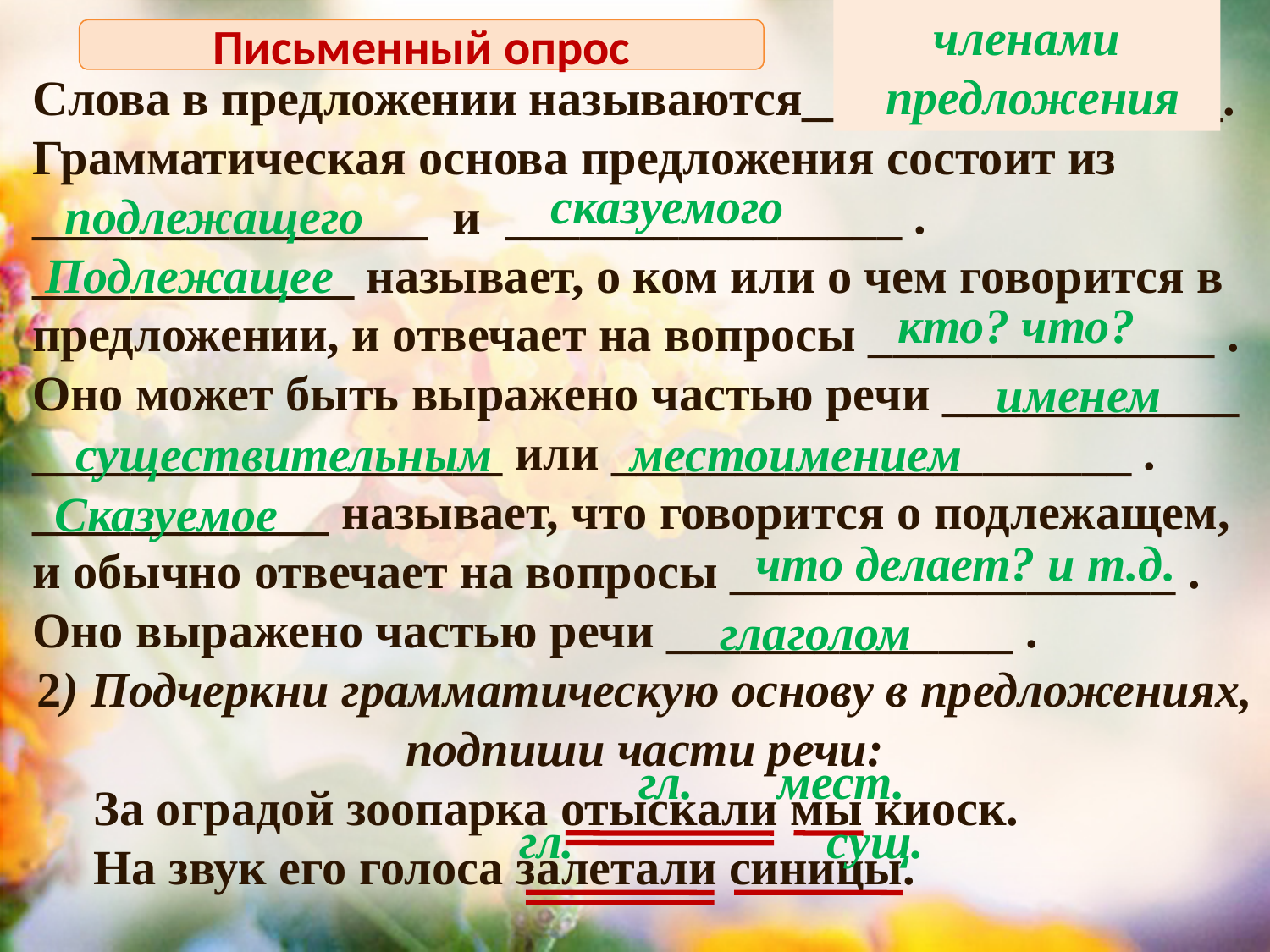

членами
 предложения
Письменный опрос
Слова в предложении называются_________________.
Грамматическая основа предложения состоит из  ________________  и  ________________ .
_____________ называет, о ком или о чем говорится в предложении, и отвечает на вопросы ______________ .
Оно может быть выражено частью речи ____________
___________________ или _____________________ .
____________ называет, что говорится о подлежащем, и обычно отвечает на вопросы __________________ .
Оно выражено частью речи ______________ .
2) Подчеркни грамматическую основу в предложениях, подпиши части речи:
     За оградой зоопарка отыскали мы киоск.
     На звук его голоса залетали синицы.
сказуемого
подлежащего
Подлежащее
кто? что?
именем
существительным
местоимением
Сказуемое
что делает? и т.д.
глаголом
гл.
мест.
гл.
сущ.